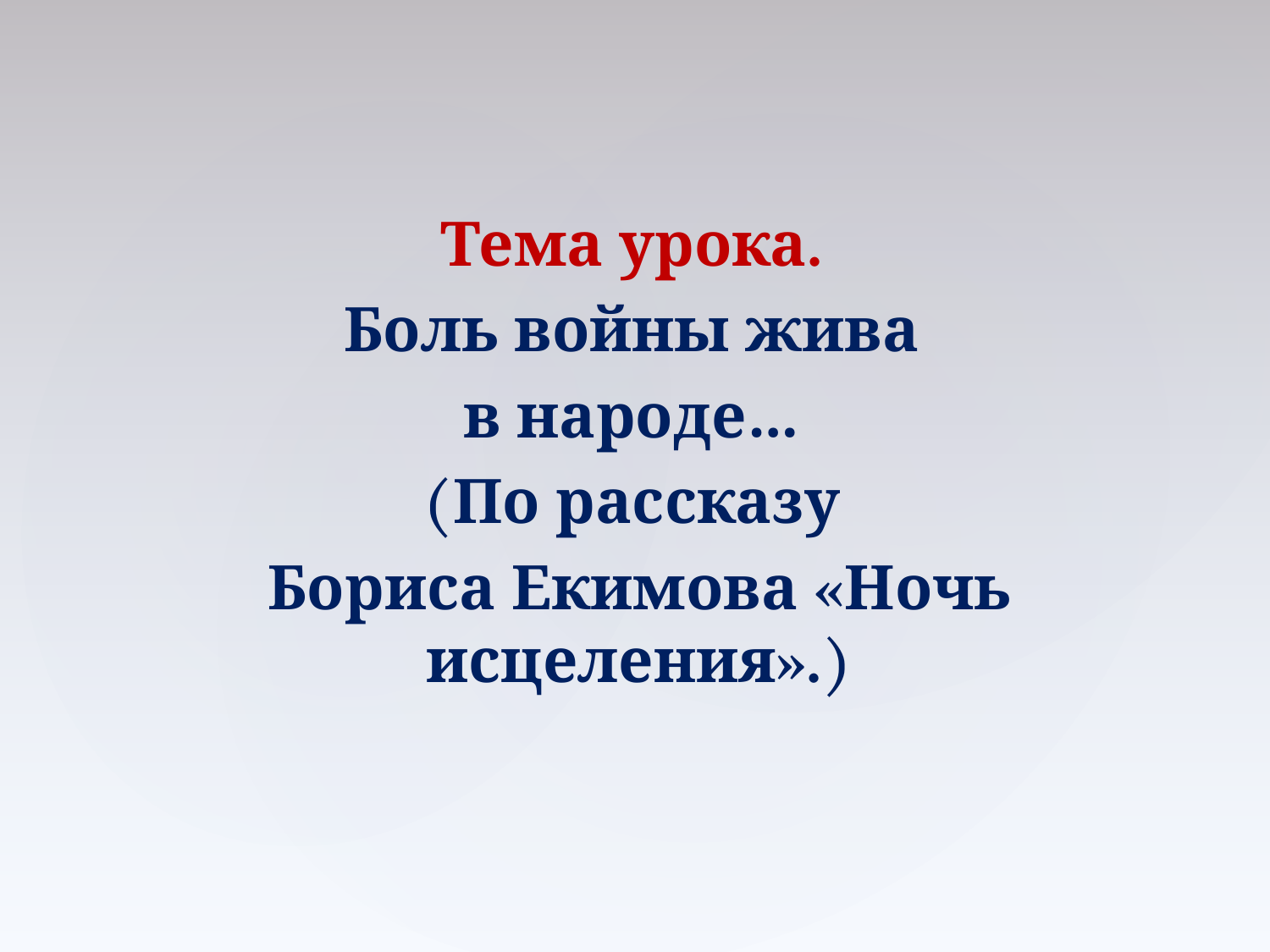

Тема урока.
Боль войны жива
в народе…
(По рассказу
Бориса Екимова «Ночь исцеления».)